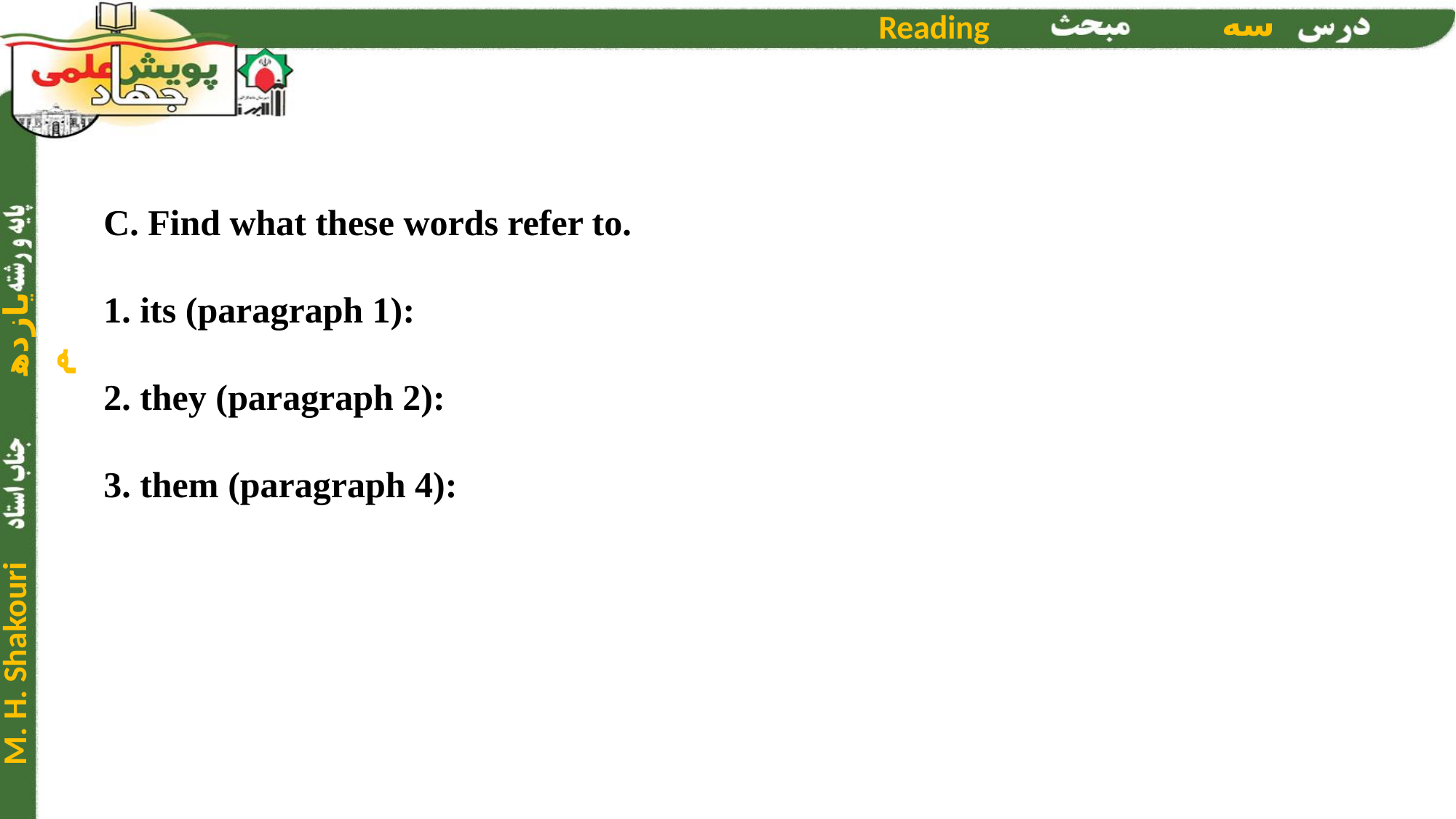

C. Find what these words refer to.
1. its (paragraph 1):
2. they (paragraph 2):
3. them (paragraph 4):